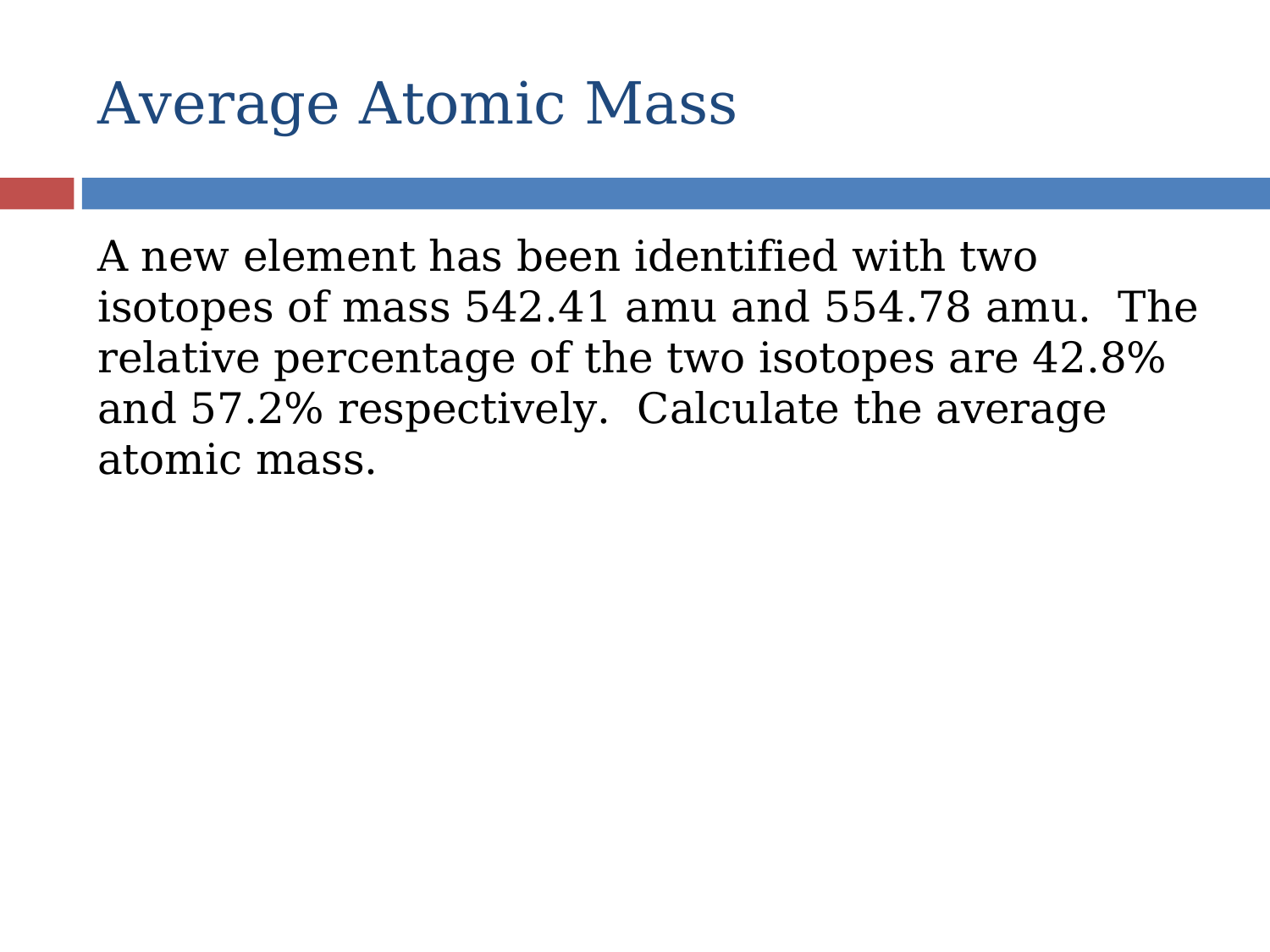

# Average Atomic Mass
A new element has been identified with two isotopes of mass 542.41 amu and 554.78 amu.  The relative percentage of the two isotopes are 42.8% and 57.2% respectively.  Calculate the average atomic mass.